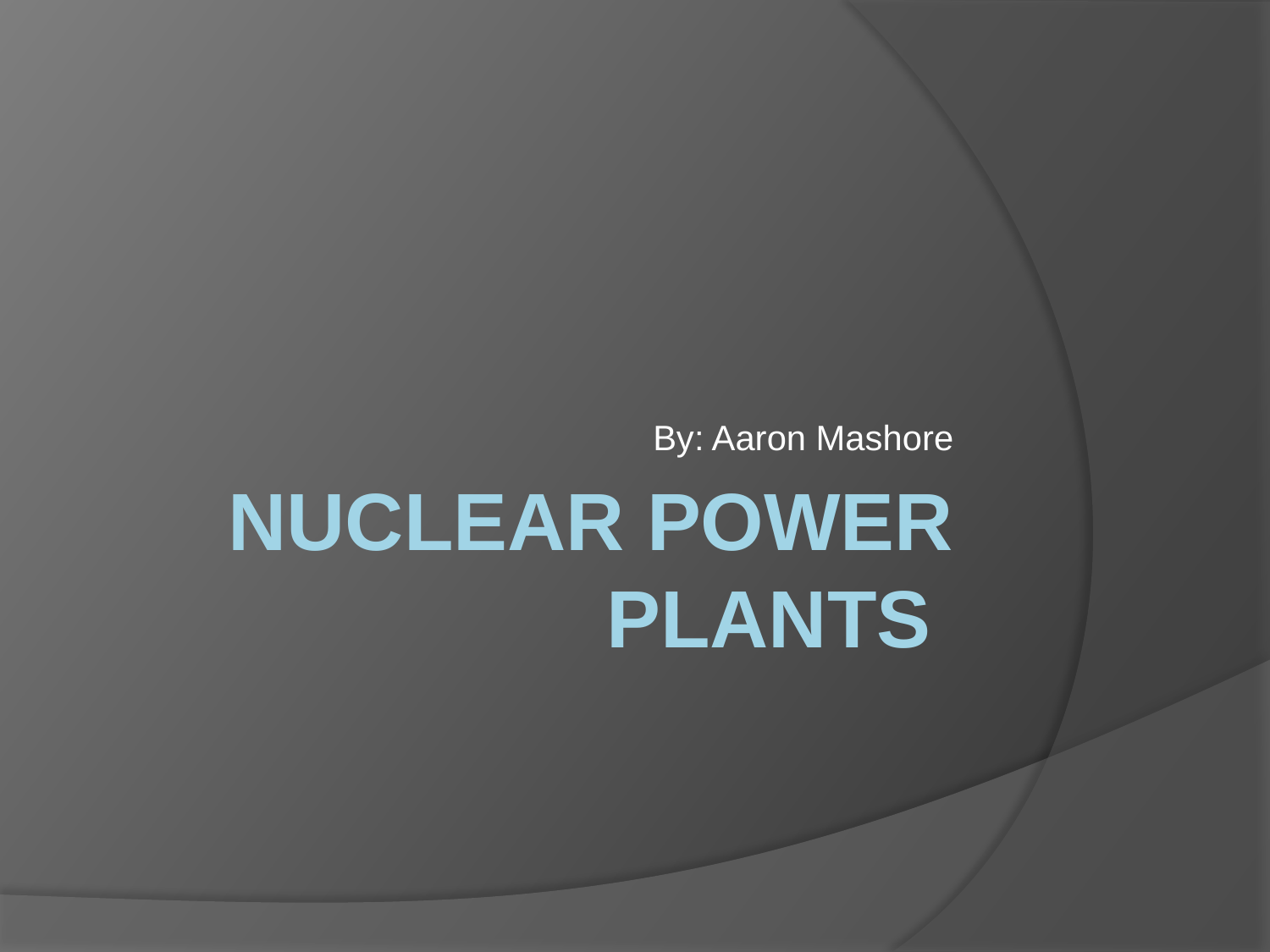

By: Aaron Mashore
# Nuclear Power Plants